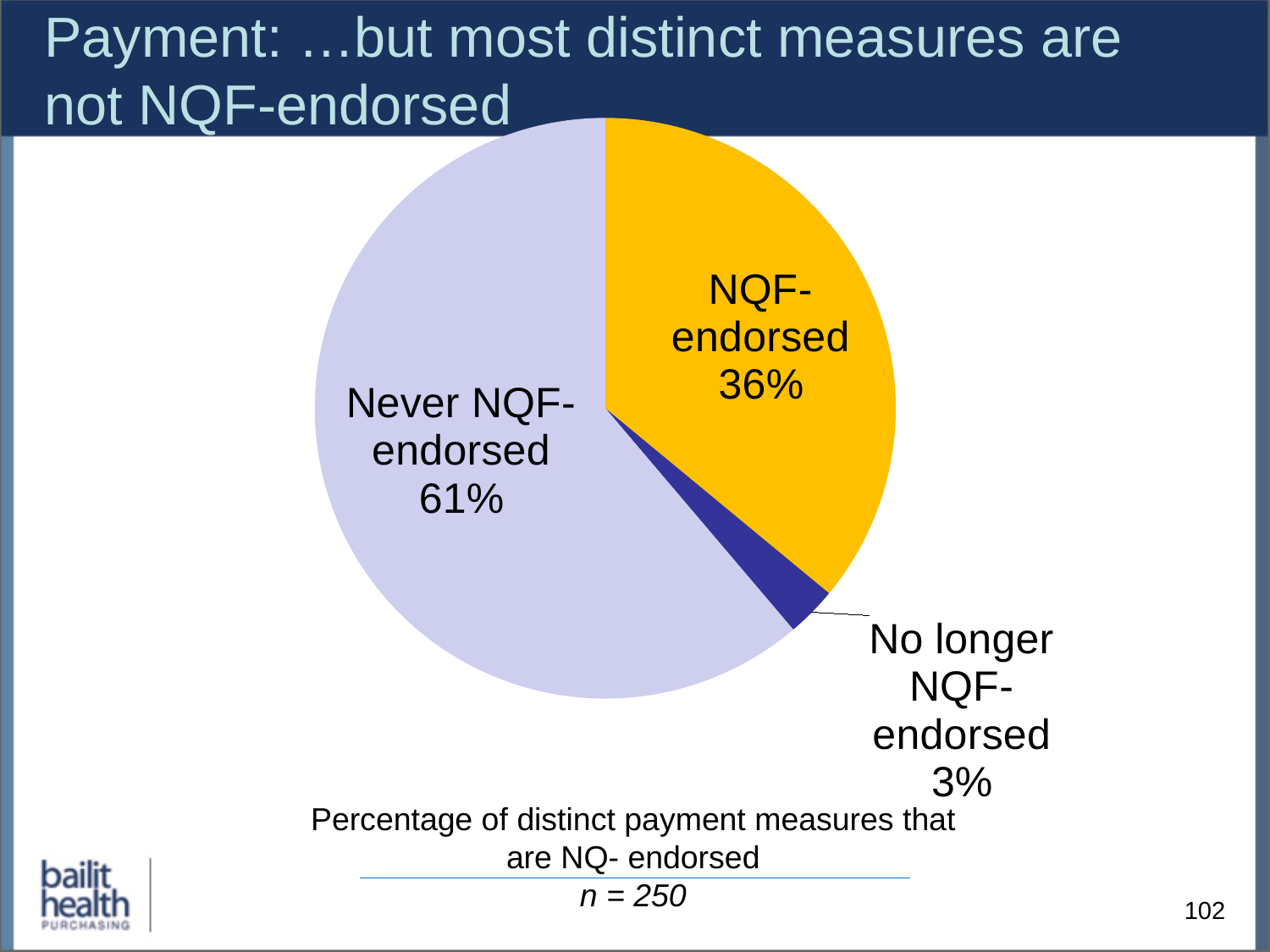

# Payment: …but most distinct measures are not NQF-endorsed

### Chart

| Category | Column1 |
|---|---|
| NQF endorsed | 90.0 |
| No longer NQF endorsed | 7.0 |
| Never NQF endorsed | 153.0 |
Percentage of distinct payment measures that are NQ- endorsed
n = 250
102